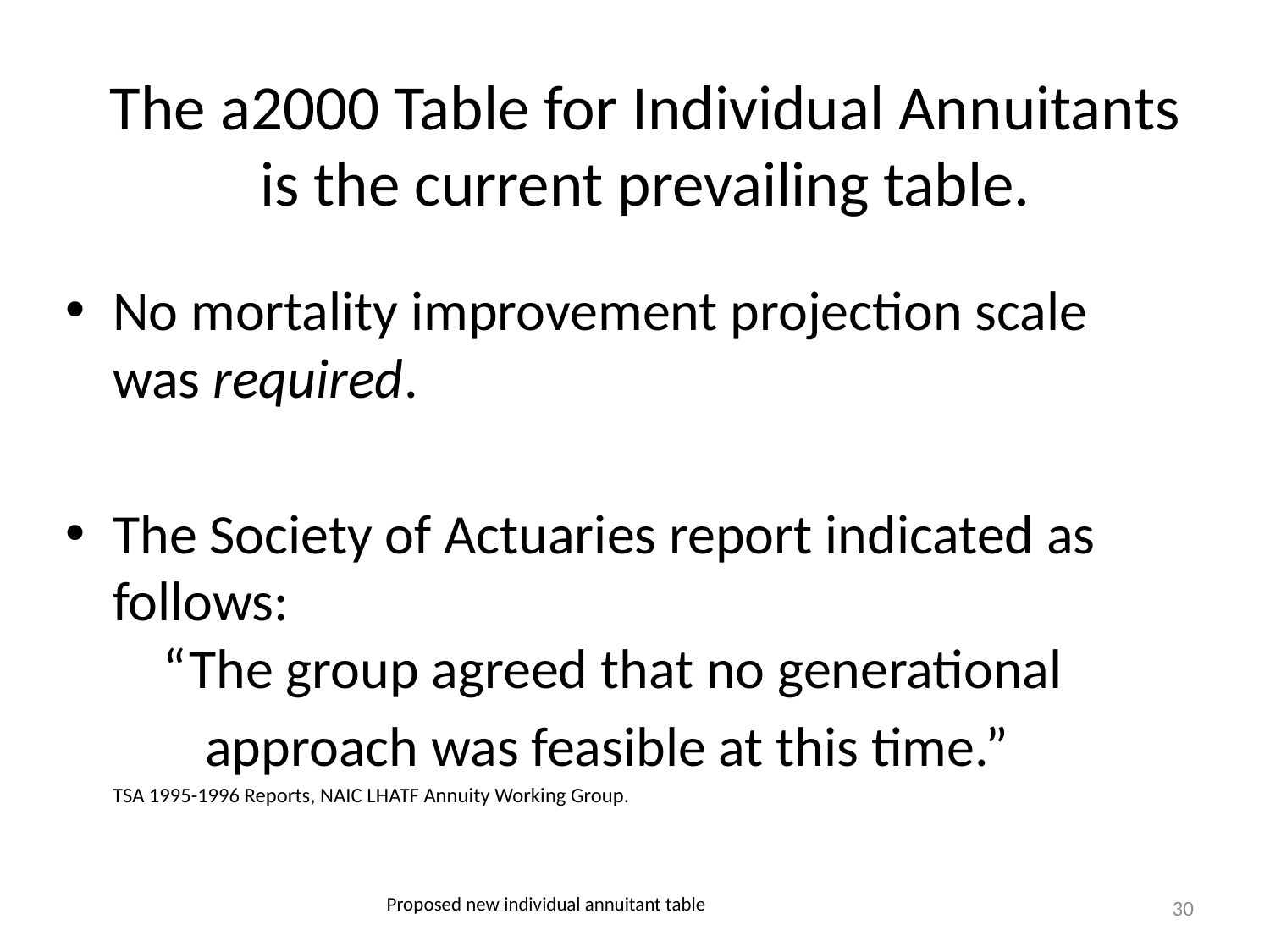

# The a2000 Table for Individual Annuitants is the current prevailing table.

No mortality improvement projection scale was required.

The Society of Actuaries report indicated as follows:
    “The group agreed that no generational
           approach was feasible at this time.”
			TSA 1995-1996 Reports, NAIC LHATF Annuity Working Group.

30
Proposed new individual annuitant table